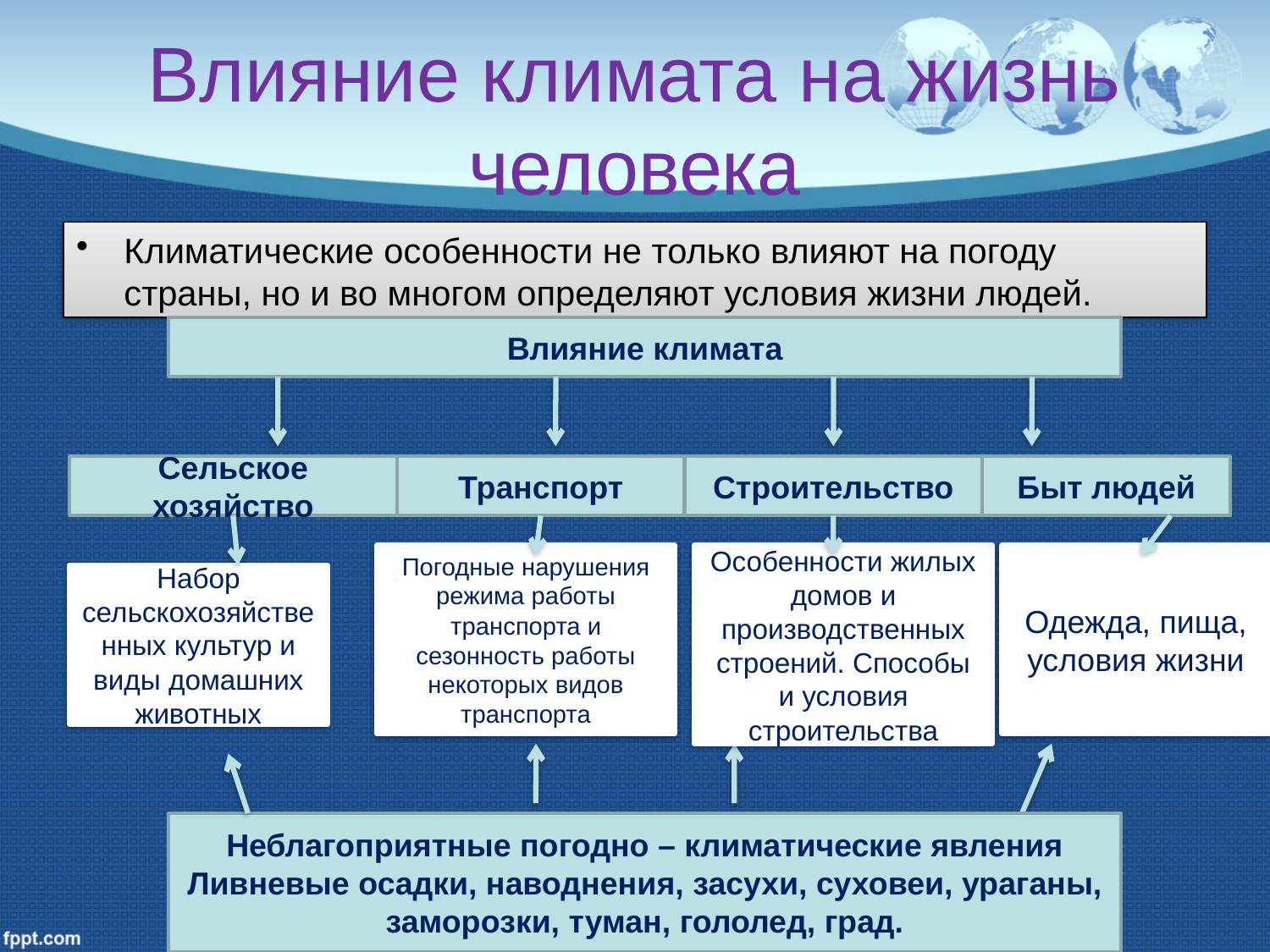

# Влияние климата на жизнь человека
Климатические особенности не только влияют на погоду страны, но и во многом определяют условия жизни людей.
Влияние климата
Сельское хозяйство
Транспорт
Строительство
Быт людей
Погодные нарушения режима работы транспорта и сезонность работы некоторых видов транспорта
Особенности жилых домов и производственных строений. Способы и условия строительства
Одежда, пища, условия жизни
Набор сельскохозяйственных культур и виды домашних животных
Неблагоприятные погодно – климатические явления
Ливневые осадки, наводнения, засухи, суховеи, ураганы, заморозки, туман, гололед, град.